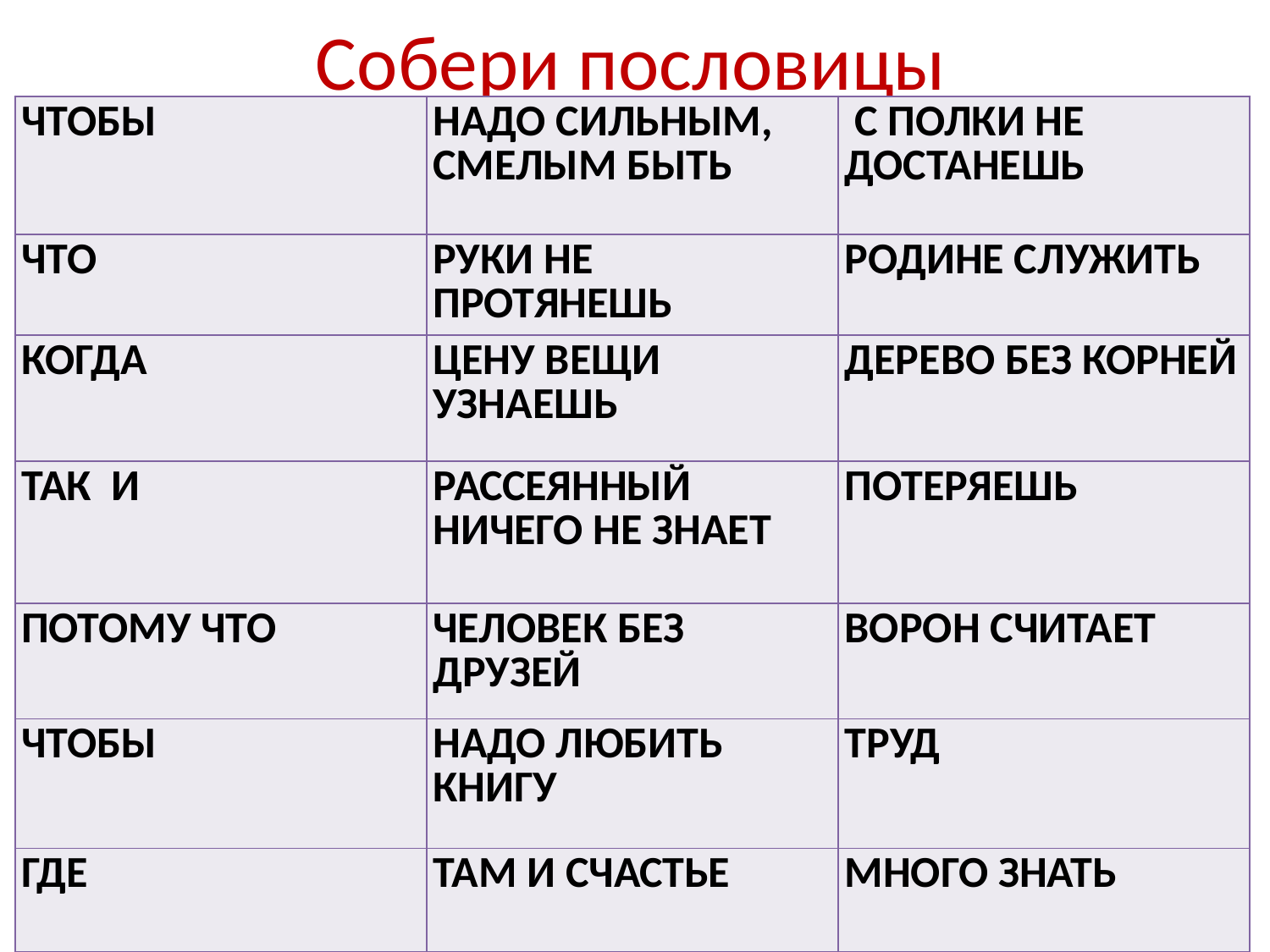

# Собери пословицы
| ЧТОБЫ | НАДО СИЛЬНЫМ, СМЕЛЫМ БЫТЬ | С ПОЛКИ НЕ ДОСТАНЕШЬ |
| --- | --- | --- |
| ЧТО | РУКИ НЕ ПРОТЯНЕШЬ | РОДИНЕ СЛУЖИТЬ |
| КОГДА | ЦЕНУ ВЕЩИ УЗНАЕШЬ | ДЕРЕВО БЕЗ КОРНЕЙ |
| ТАК И | РАССЕЯННЫЙ НИЧЕГО НЕ ЗНАЕТ | ПОТЕРЯЕШЬ |
| ПОТОМУ ЧТО | ЧЕЛОВЕК БЕЗ ДРУЗЕЙ | ВОРОН СЧИТАЕТ |
| ЧТОБЫ | НАДО ЛЮБИТЬ КНИГУ | ТРУД |
| ГДЕ | ТАМ И СЧАСТЬЕ | МНОГО ЗНАТЬ |